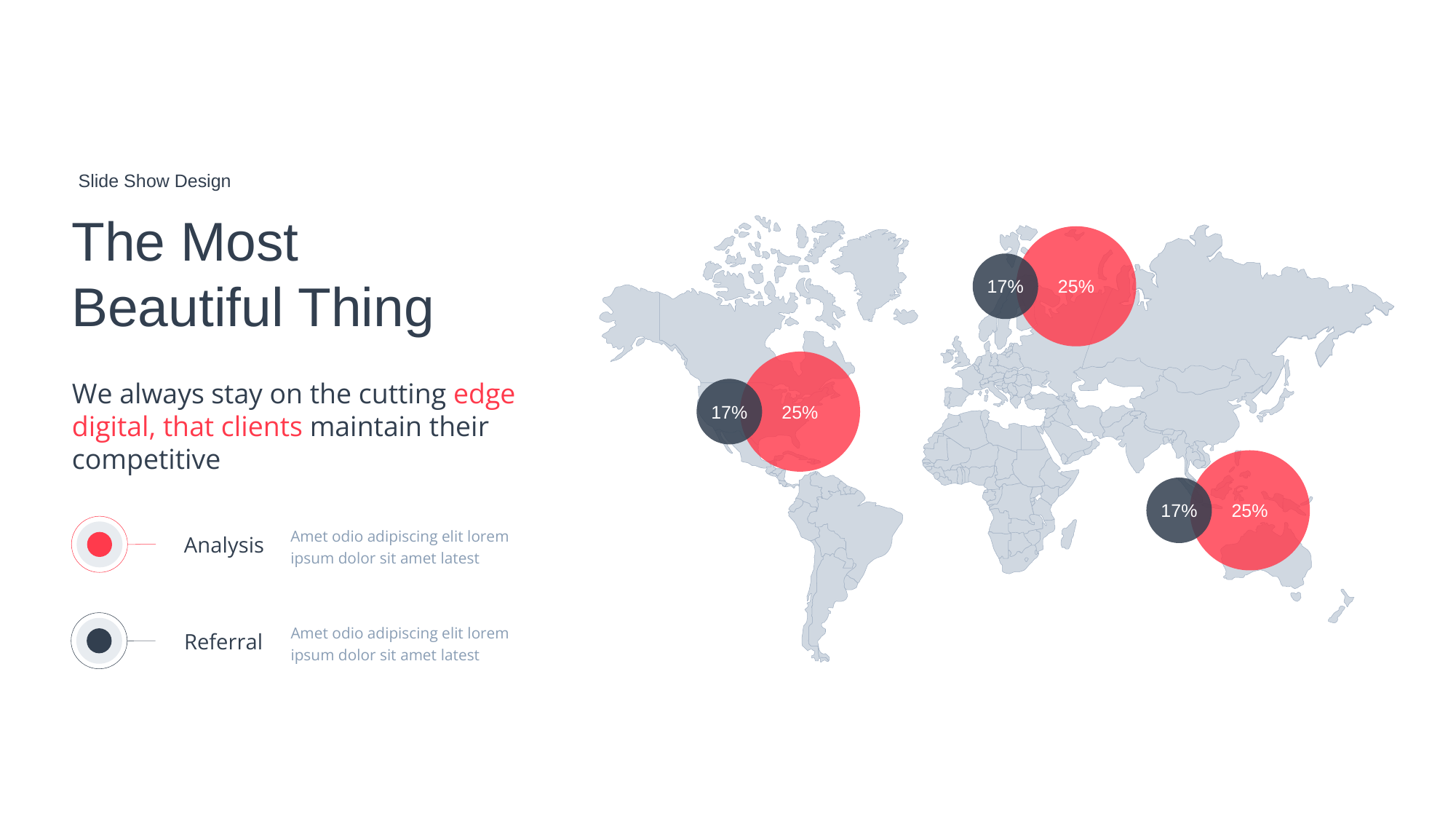

Slide Show Design
The Most Beautiful Thing

17%
25%

We always stay on the cutting edge digital, that clients maintain their competitive

17%
25%

17%
25%

Amet odio adipiscing elit lorem ipsum dolor sit amet latest
Analysis

Amet odio adipiscing elit lorem ipsum dolor sit amet latest
Referral